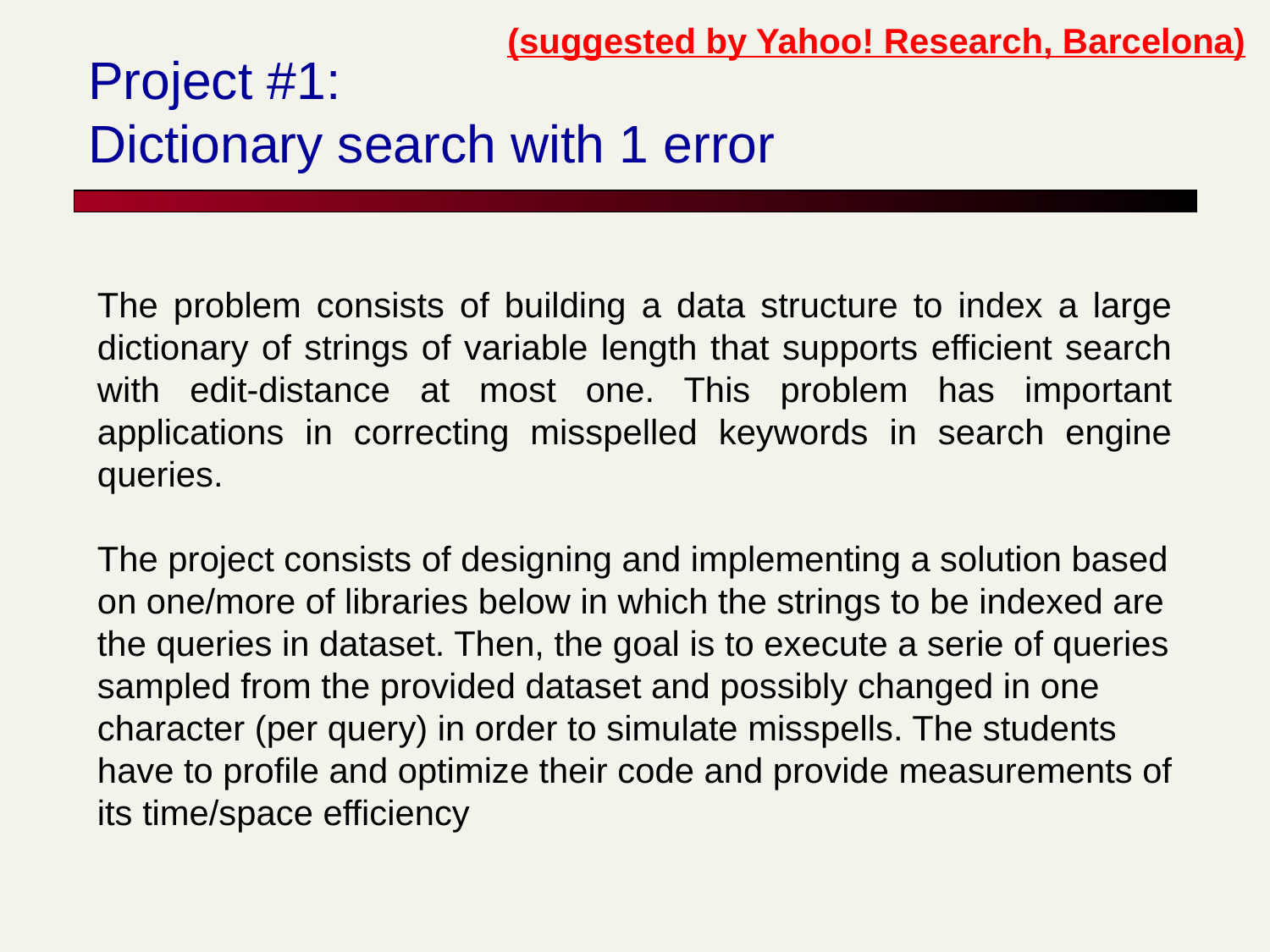

(suggested by Yahoo! Research, Barcelona)
# Project #1: Dictionary search with 1 error
The problem consists of building a data structure to index a large dictionary of strings of variable length that supports efficient search with edit-distance at most one. This problem has important applications in correcting misspelled keywords in search engine queries.

The project consists of designing and implementing a solution based on one/more of libraries below in which the strings to be indexed are the queries in dataset. Then, the goal is to execute a serie of queries sampled from the provided dataset and possibly changed in one character (per query) in order to simulate misspells. The students have to profile and optimize their code and provide measurements of its time/space efficiency